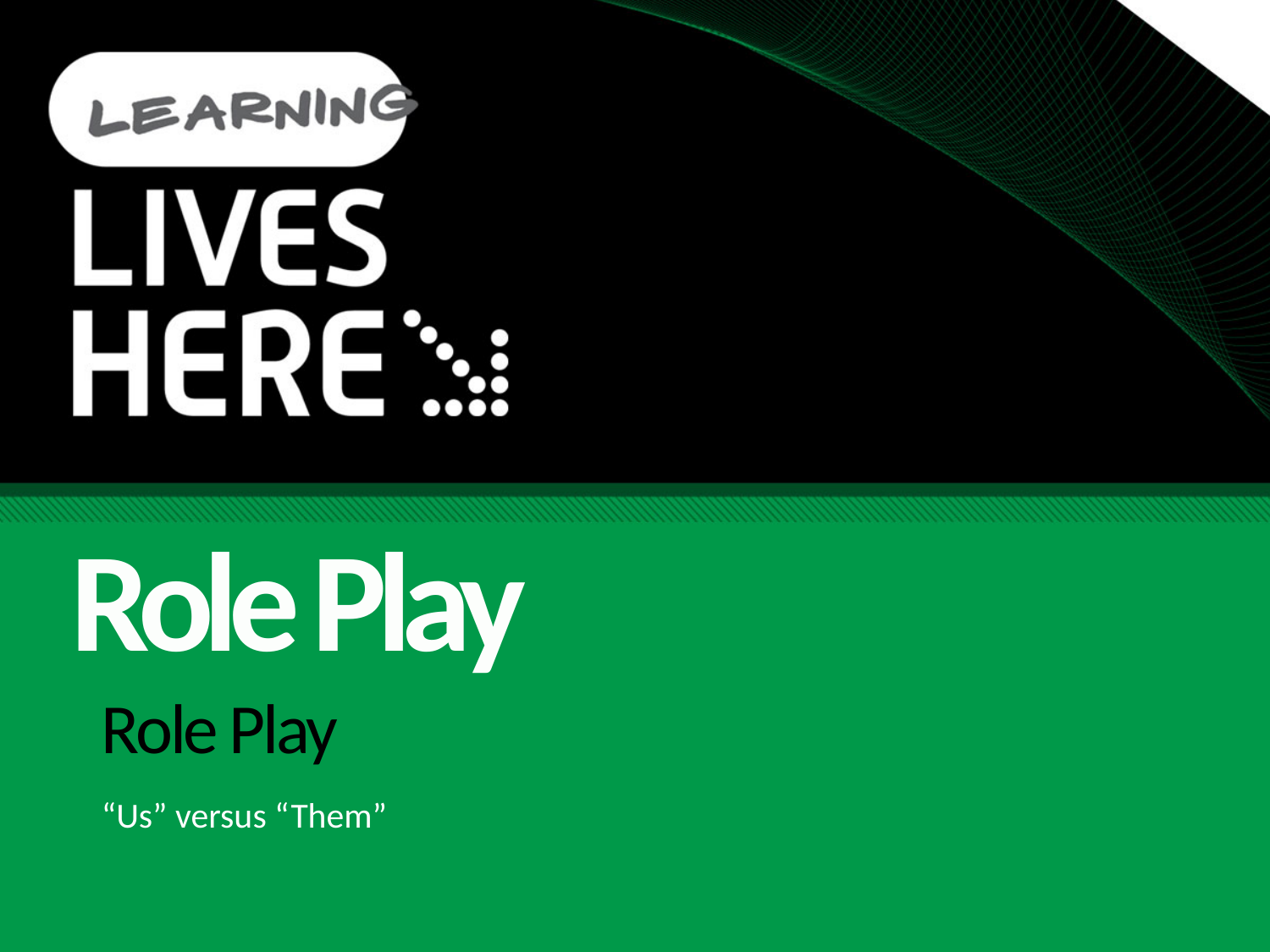

Role Play
# Role Play
“Us” versus “Them”